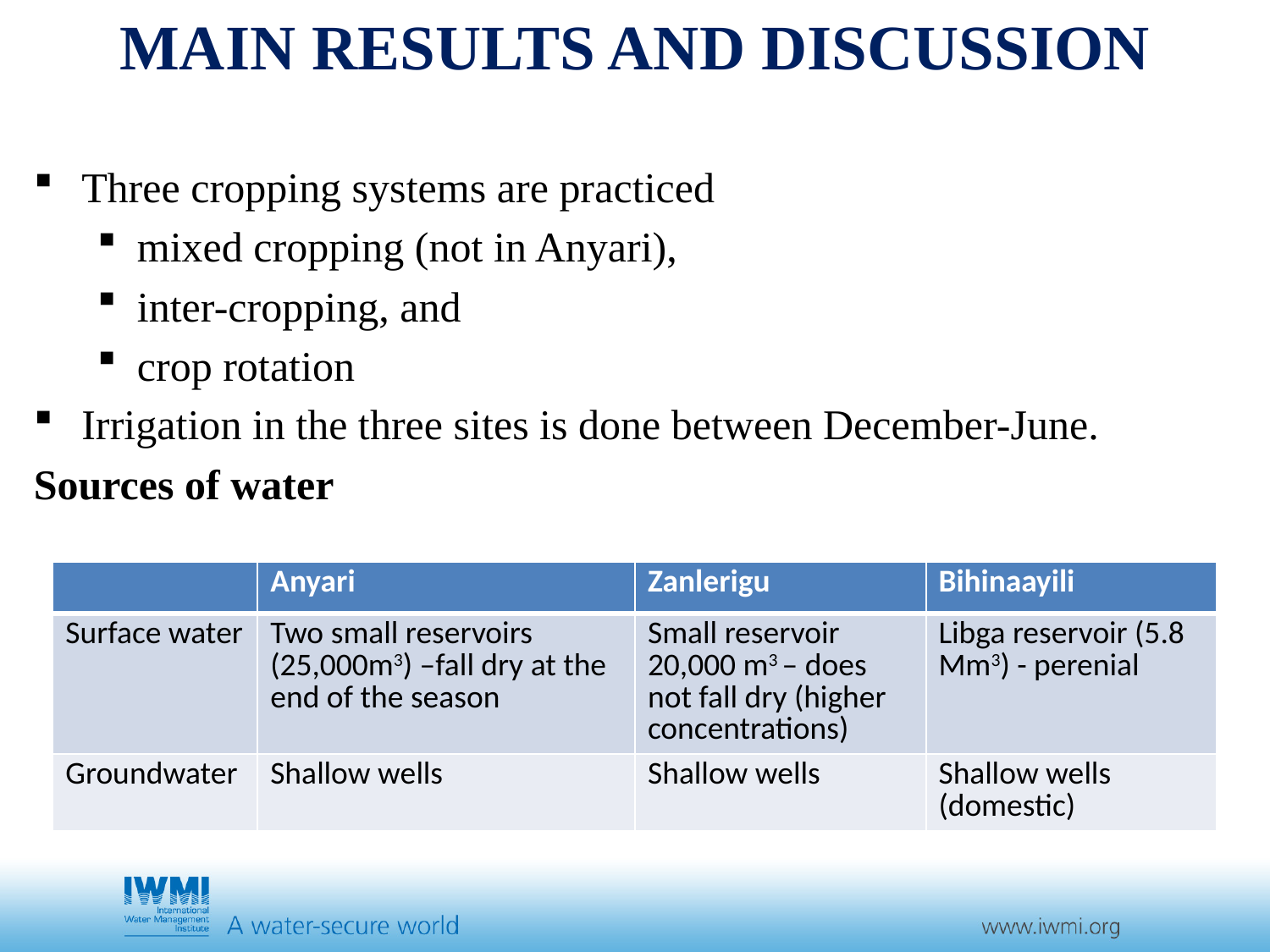

# Main results and discussion

Three cropping systems are practiced
mixed cropping (not in Anyari),
inter-cropping, and
crop rotation
Irrigation in the three sites is done between December-June.
Sources of water
|  | Anyari | Zanlerigu | Bihinaayili |
| --- | --- | --- | --- |
| Surface water | Two small reservoirs (25,000m3) –fall dry at the end of the season | Small reservoir 20,000 m3 – does not fall dry (higher concentrations) | Libga reservoir (5.8 Mm3) - perenial |
| Groundwater | Shallow wells | Shallow wells | Shallow wells (domestic) |